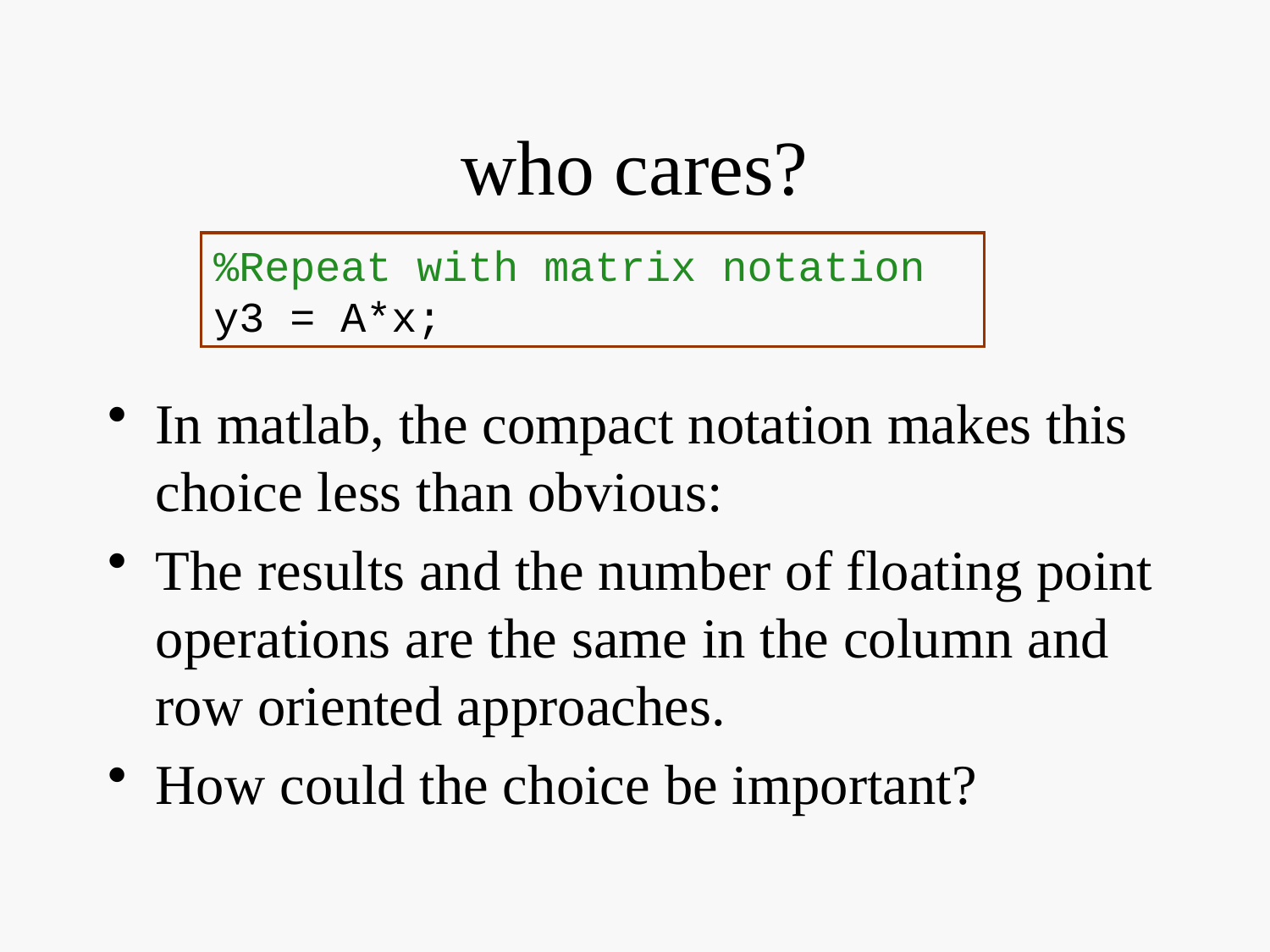

# who cares?
%Repeat with matrix notation
y3 = A*x;
In matlab, the compact notation makes this choice less than obvious:
The results and the number of floating point operations are the same in the column and row oriented approaches.
How could the choice be important?